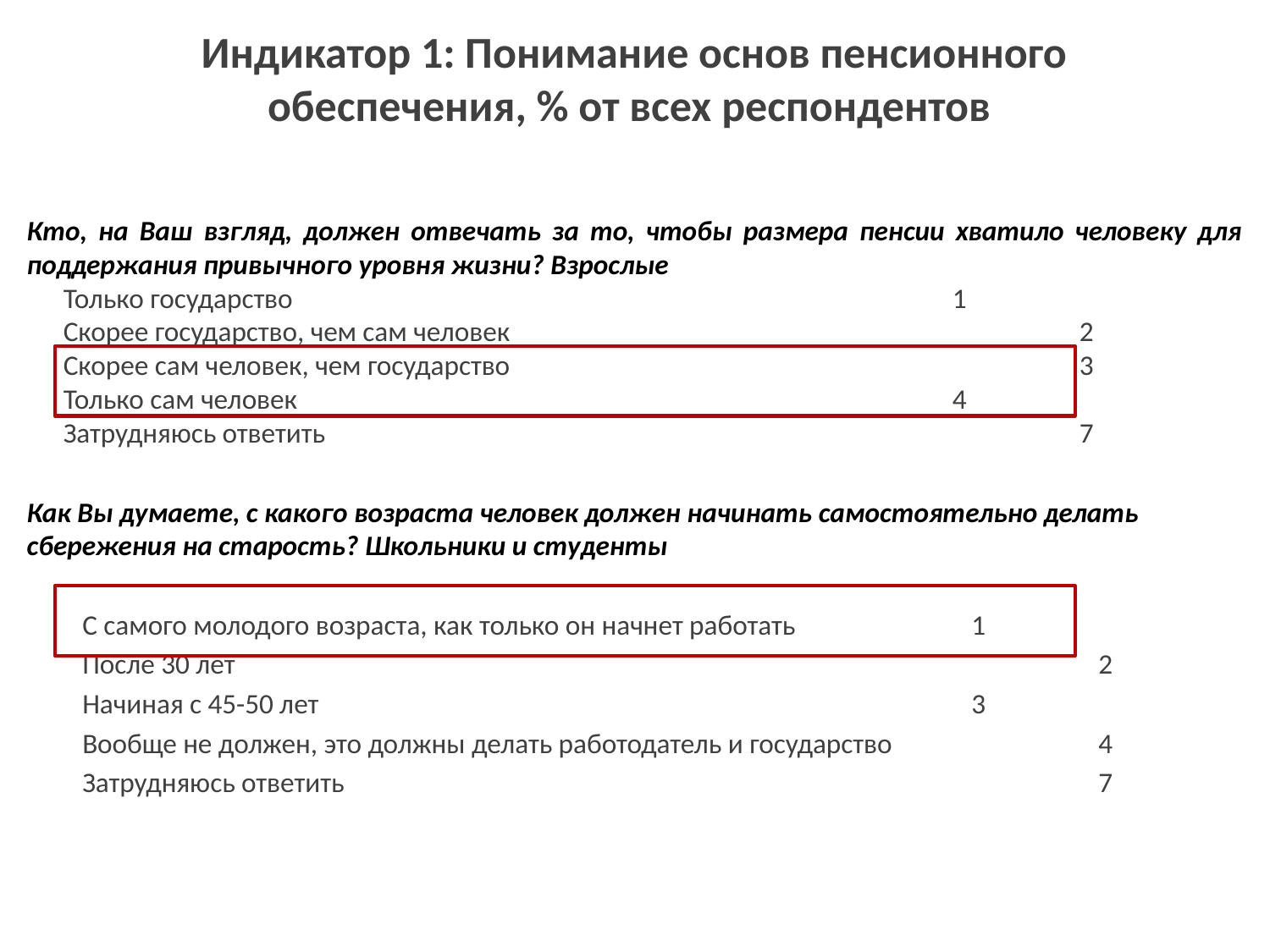

# Индикатор 1: Понимание основ пенсионного обеспечения, % от всех респондентов
Кто, на Ваш взгляд, должен отвечать за то, чтобы размера пенсии хватило человеку для поддержания привычного уровня жизни? Взрослые
Только государство						1
Скорее государство, чем сам человек					2
Скорее сам человек, чем государство					3
Только сам человек						4
Затрудняюсь ответить 						7

Как Вы думаете, с какого возраста человек должен начинать самостоятельно делать сбережения на старость? Школьники и студенты

С самого молодого возраста, как только он начнет работать		1
После 30 лет							2
Начиная с 45-50 лет						3
Вообще не должен, это должны делать работодатель и государство   		4
Затрудняюсь ответить				                		7